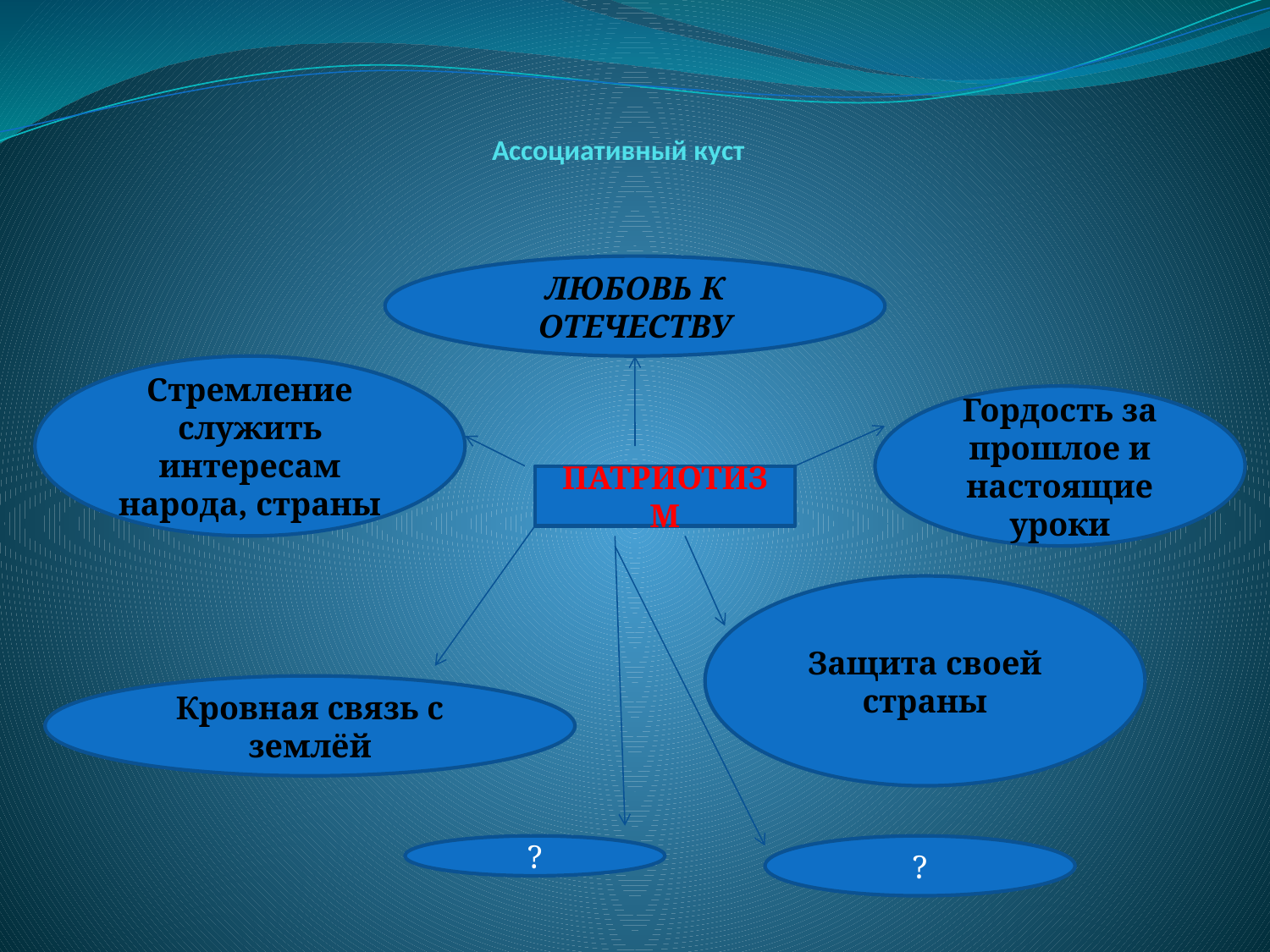

# Ассоциативный куст

ЛЮБОВЬ К ОТЕЧЕСТВУ
Стремление служить интересам народа, страны
Гордость за прошлое и настоящие уроки
ПАТРИОТИЗМ
Защита своей страны
Кровная связь с землёй
?
?